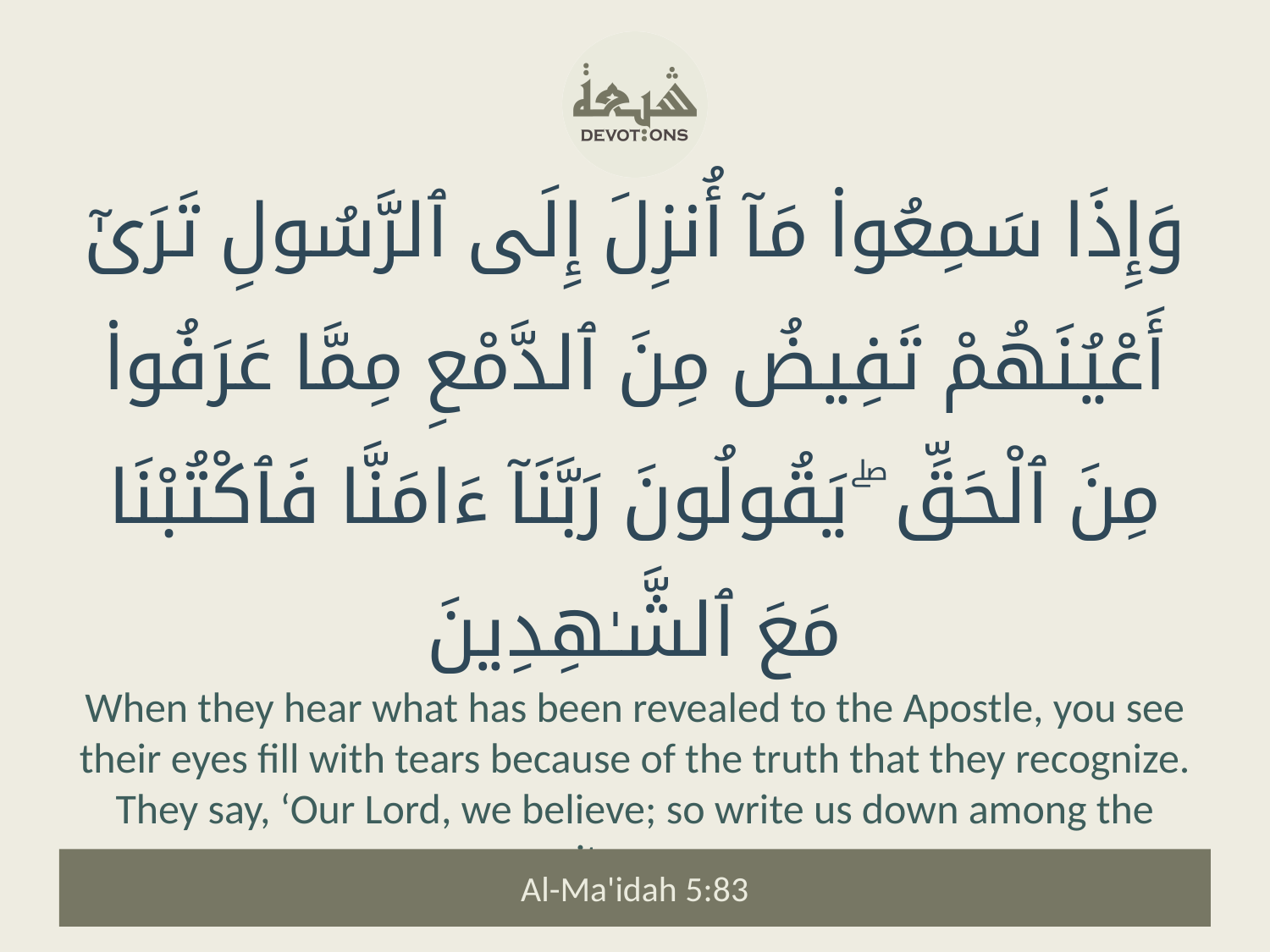

وَإِذَا سَمِعُوا۟ مَآ أُنزِلَ إِلَى ٱلرَّسُولِ تَرَىٰٓ أَعْيُنَهُمْ تَفِيضُ مِنَ ٱلدَّمْعِ مِمَّا عَرَفُوا۟ مِنَ ٱلْحَقِّ ۖ يَقُولُونَ رَبَّنَآ ءَامَنَّا فَٱكْتُبْنَا مَعَ ٱلشَّـٰهِدِينَ
When they hear what has been revealed to the Apostle, you see their eyes fill with tears because of the truth that they recognize. They say, ‘Our Lord, we believe; so write us down among the witnesses.
Al-Ma'idah 5:83